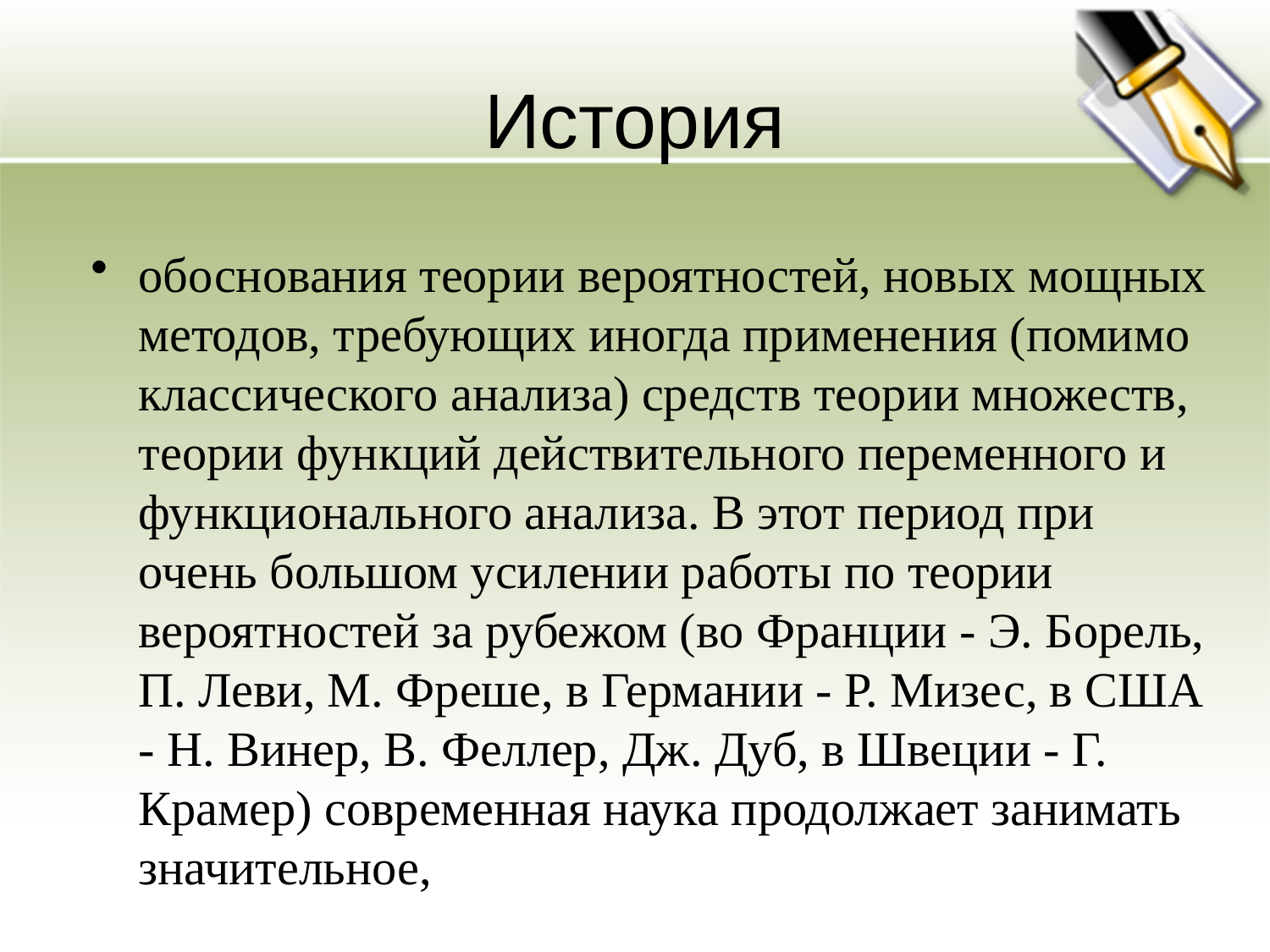

# История
обоснования теории вероятностей, новых мощных методов, требующих иногда применения (помимо классического анализа) средств теории множеств, теории функций действительного переменного и функционального анализа. В этот период при очень большом усилении работы по теории вероятностей за рубежом (во Франции - Э. Борель, П. Леви, М. Фреше, в Германии - Р. Мизес, в США - Н. Винер, В. Феллер, Дж. Дуб, в Швеции - Г. Крамер) современная наука продолжает занимать значительное,